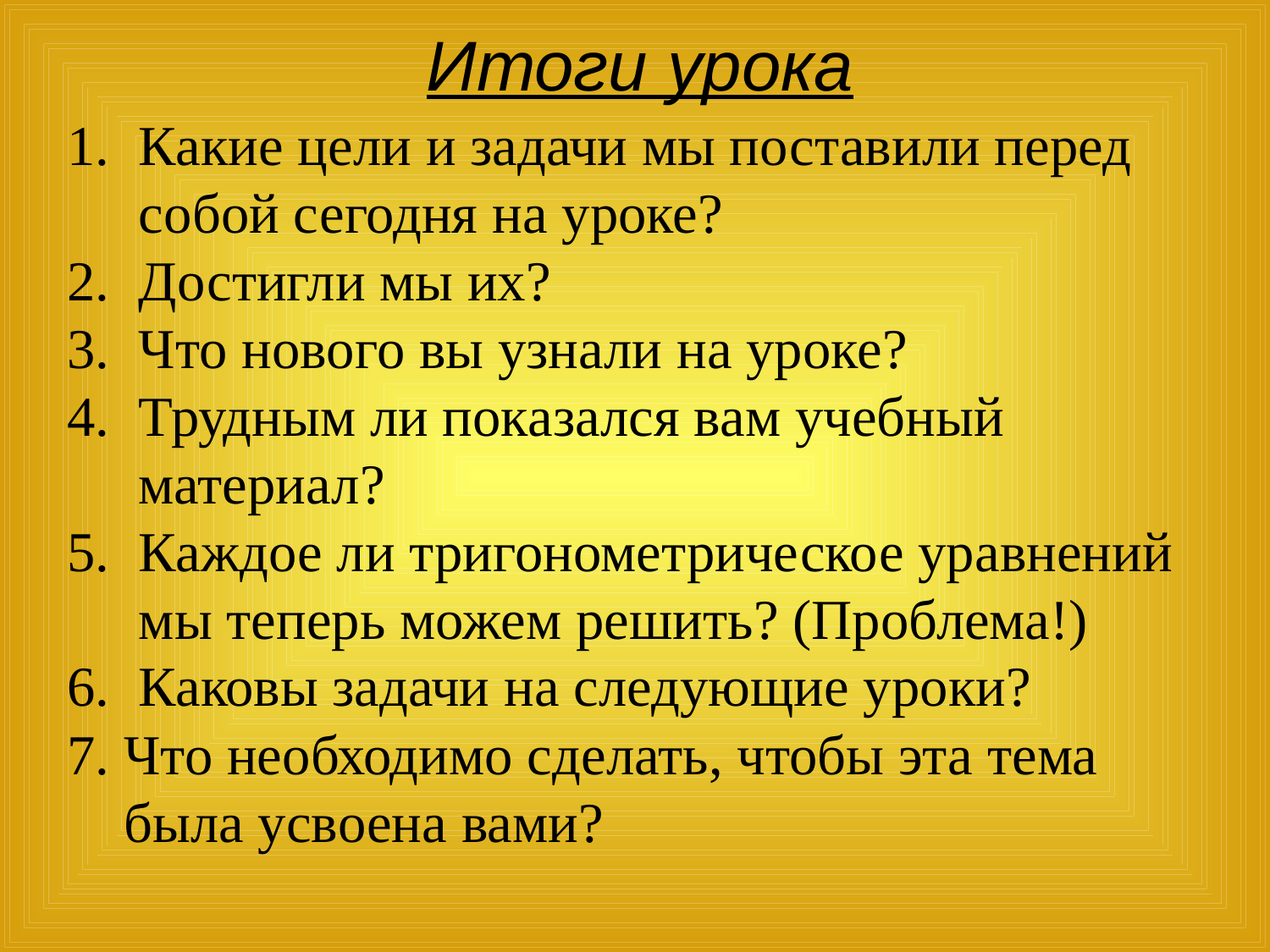

# Итоги урока
Какие цели и задачи мы поставили перед собой сегодня на уроке?
Достигли мы их?
Что нового вы узнали на уроке?
Трудным ли показался вам учебный материал?
Каждое ли тригонометрическое уравнений мы теперь можем решить? (Проблема!)
Каковы задачи на следующие уроки?
7. Что необходимо сделать, чтобы эта тема
    была усвоена вами?